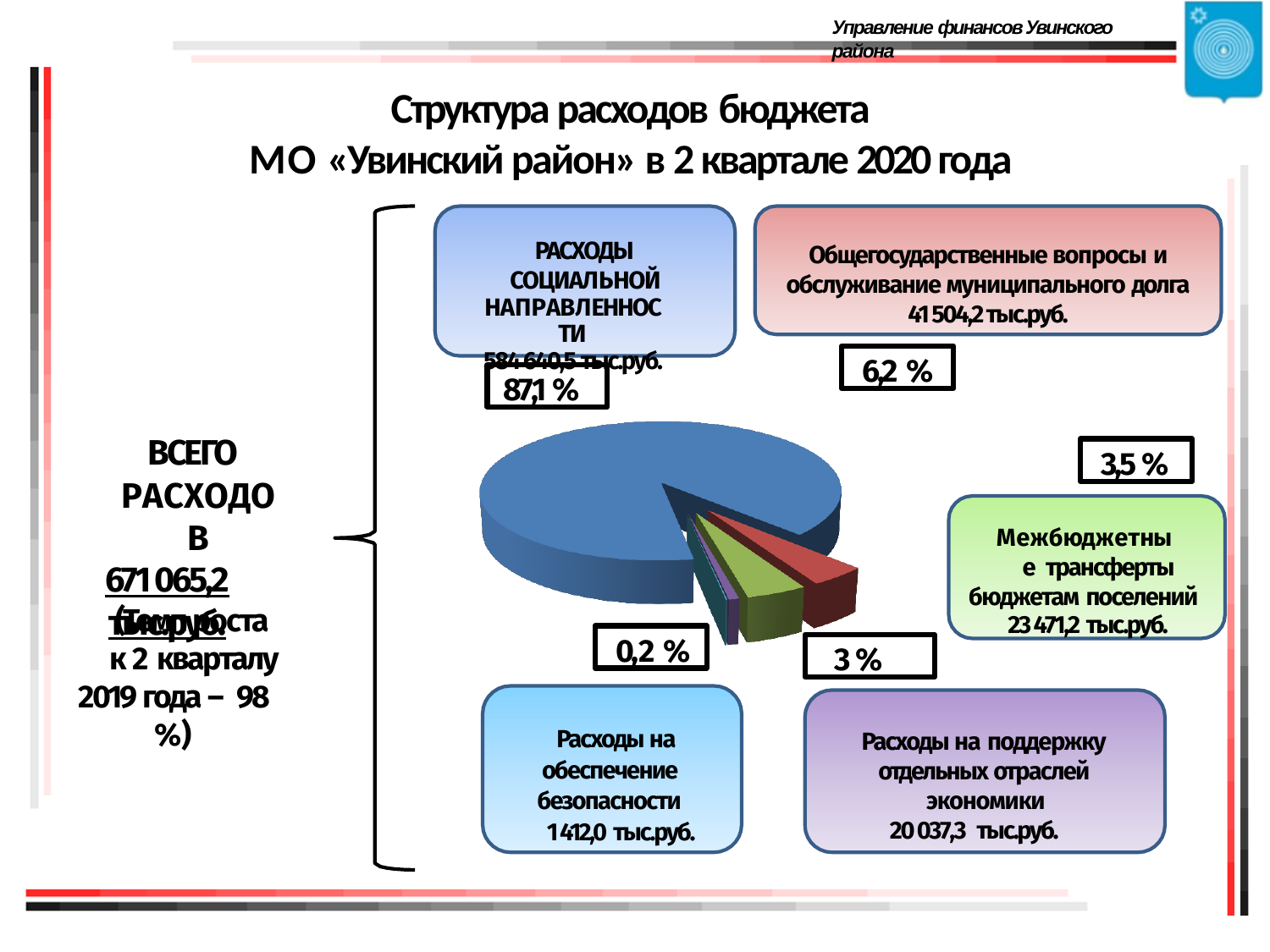

Управление финансов Увинского района

# Структура расходов бюджета
МО «Увинский район» в 2 квартале 2020 года

РАСХОДЫ  СОЦИАЛЬНОЙ
НАПРАВЛЕННОСТИ
584 640,5 тыс.руб.
Общегосударственные вопросы и
обслуживание муниципального долга
41 504,2 тыс.руб.
6,2 %
87,1 %

ВСЕГО  РАСХОДОВ
671 065,2 тыс.руб.
3,5 %

Межбюджетные  трансферты
бюджетам поселений  23 471,2 тыс.руб.
(Темп роста  к 2 кварталу
2019 года – 98 %)
0,2 %
3 %

Расходы на  обеспечение  безопасности
 1 412,0 тыс.руб.
Расходы на поддержку  отдельных отраслей  экономики
20 037,3  тыс.руб.